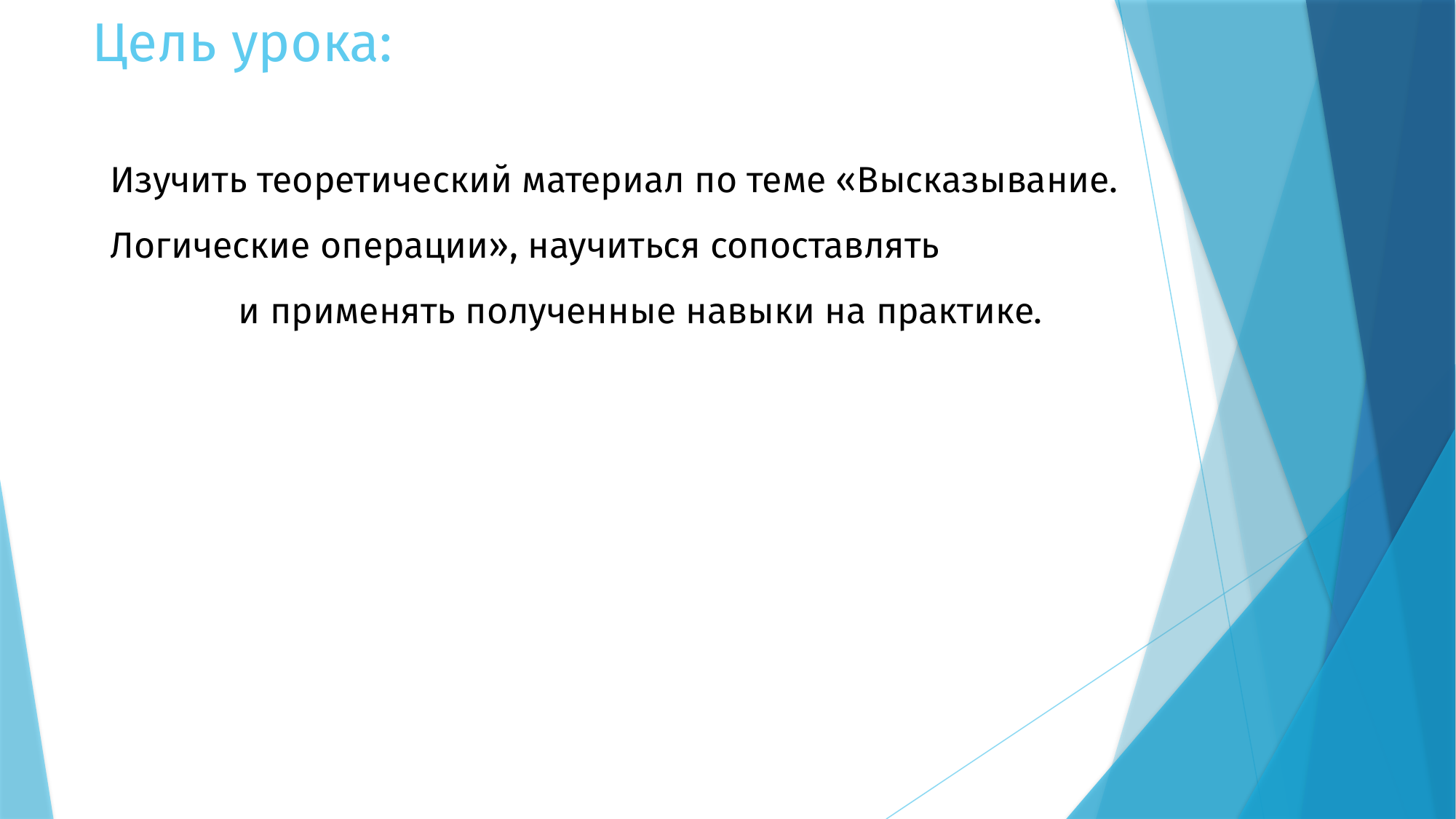

# Цель урока:
Изучить теоретический материал по теме «Высказывание. Логические операции», научиться сопоставлять 			  и применять полученные навыки на практике.